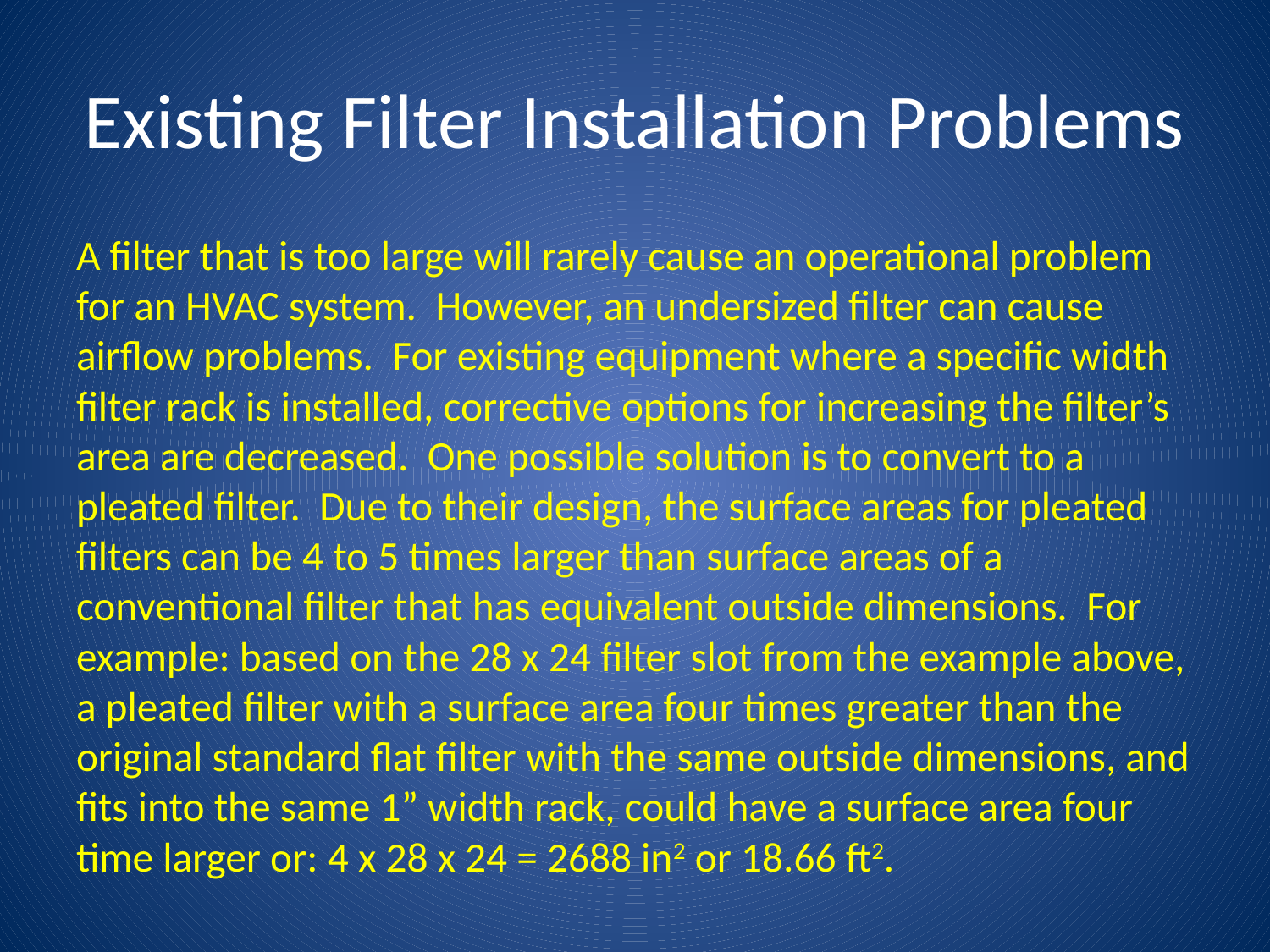

# Existing Filter Installation Problems
A filter that is too large will rarely cause an operational problem for an HVAC system.  However, an undersized filter can cause airflow problems.  For existing equipment where a specific width filter rack is installed, corrective options for increasing the filter’s area are decreased.  One possible solution is to convert to a pleated filter.  Due to their design, the surface areas for pleated filters can be 4 to 5 times larger than surface areas of a conventional filter that has equivalent outside dimensions.  For example: based on the 28 x 24 filter slot from the example above, a pleated filter with a surface area four times greater than the original standard flat filter with the same outside dimensions, and fits into the same 1” width rack, could have a surface area four time larger or: 4 x 28 x 24 = 2688 in2 or 18.66 ft2.